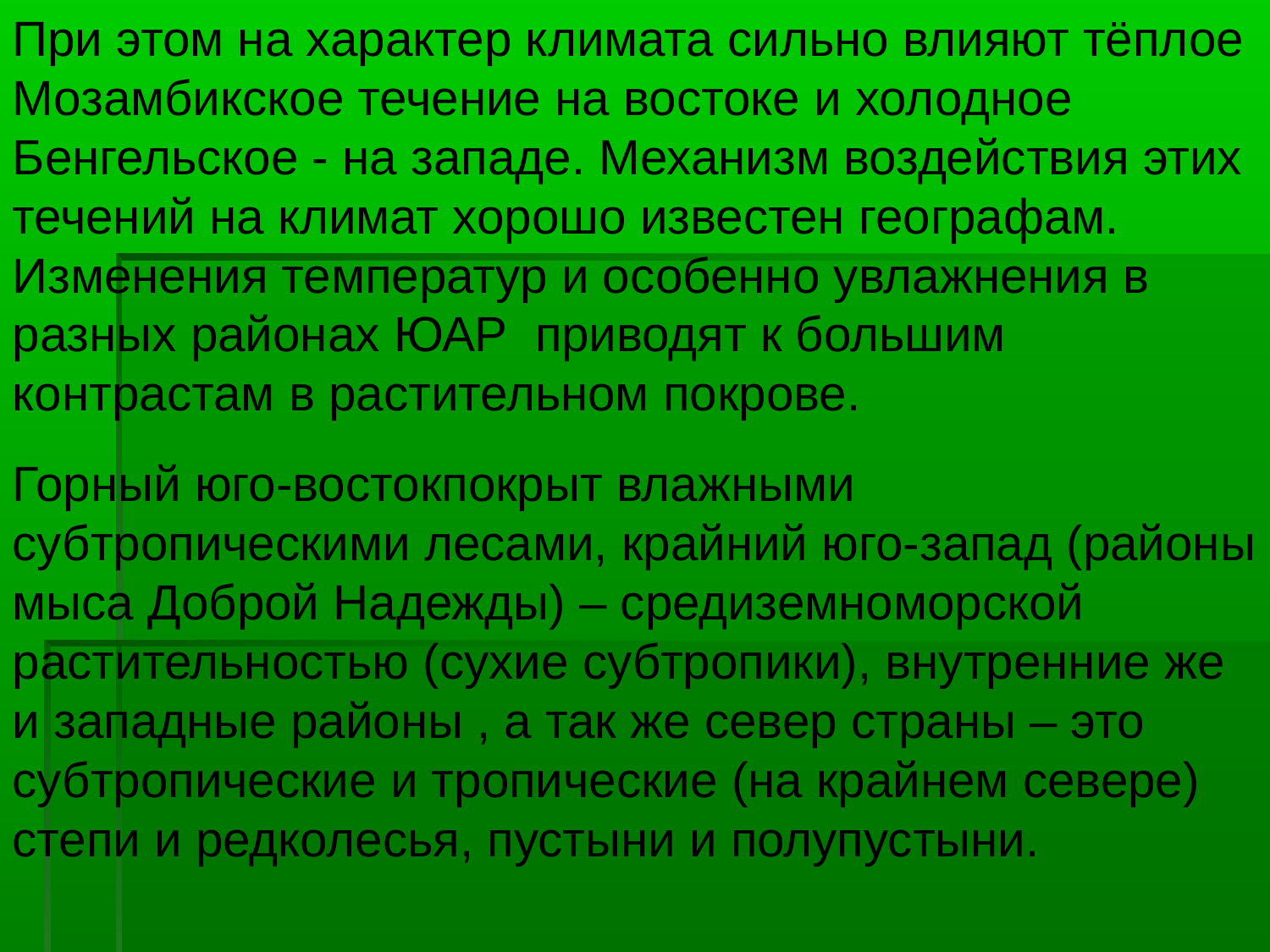

При этом на характер климата сильно влияют тёплое Мозамбикское течение на востоке и холодное Бенгельское - на западе. Механизм воздействия этих течений на климат хорошо известен географам. Изменения температур и особенно увлажнения в разных районах ЮАР  приводят к большим контрастам в растительном покрове.
Горный юго-востокпокрыт влажными субтропическими лесами, крайний юго-запад (районы мыса Доброй Надежды) – средиземноморской растительностью (сухие субтропики), внутренние же и западные районы , а так же север страны – это субтропические и тропические (на крайнем севере) степи и редколесья, пустыни и полупустыни.